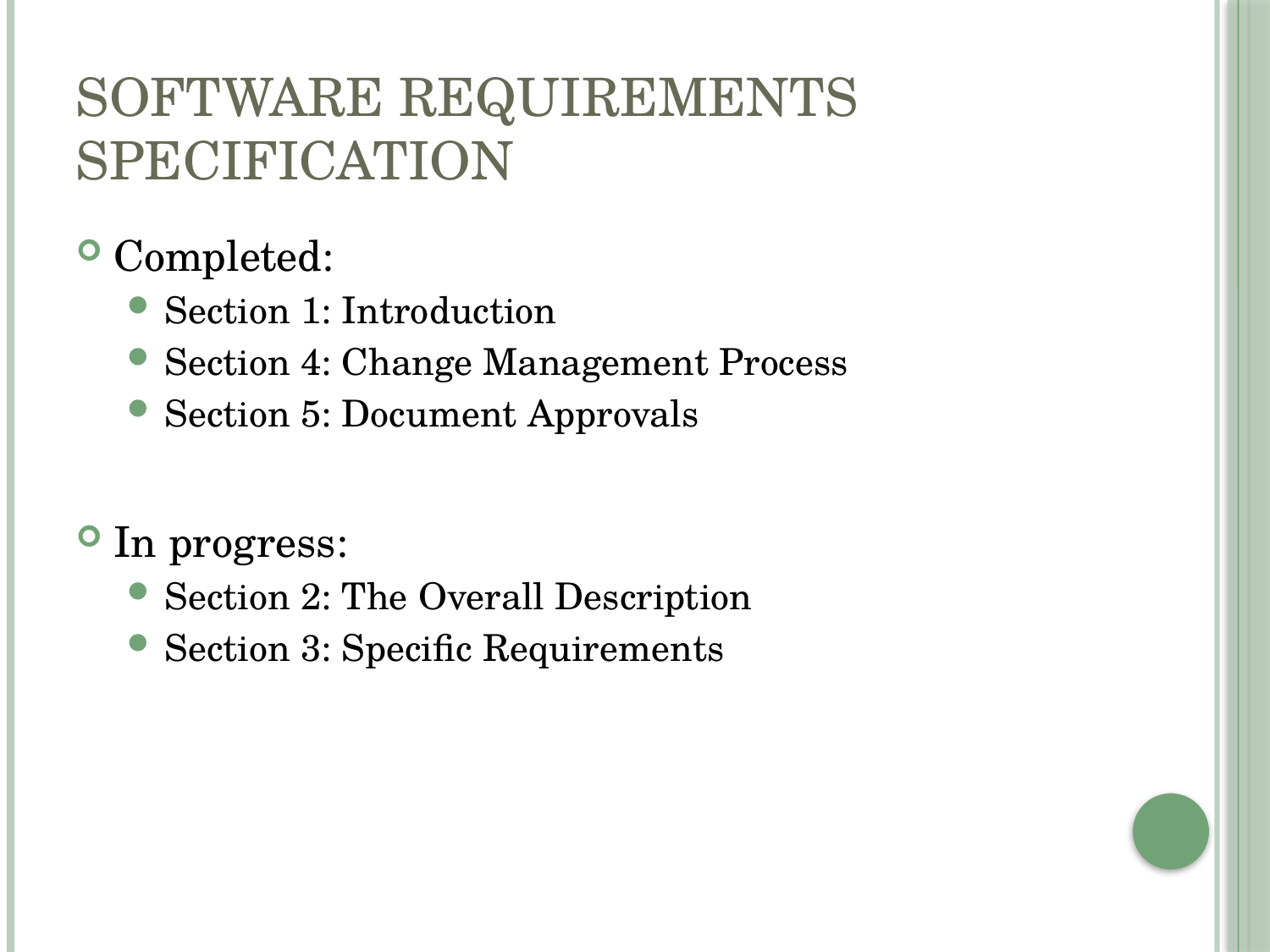

# Software Requirements Specification
Completed:
Section 1: Introduction
Section 4: Change Management Process
Section 5: Document Approvals

In progress:
Section 2: The Overall Description
Section 3: Specific Requirements